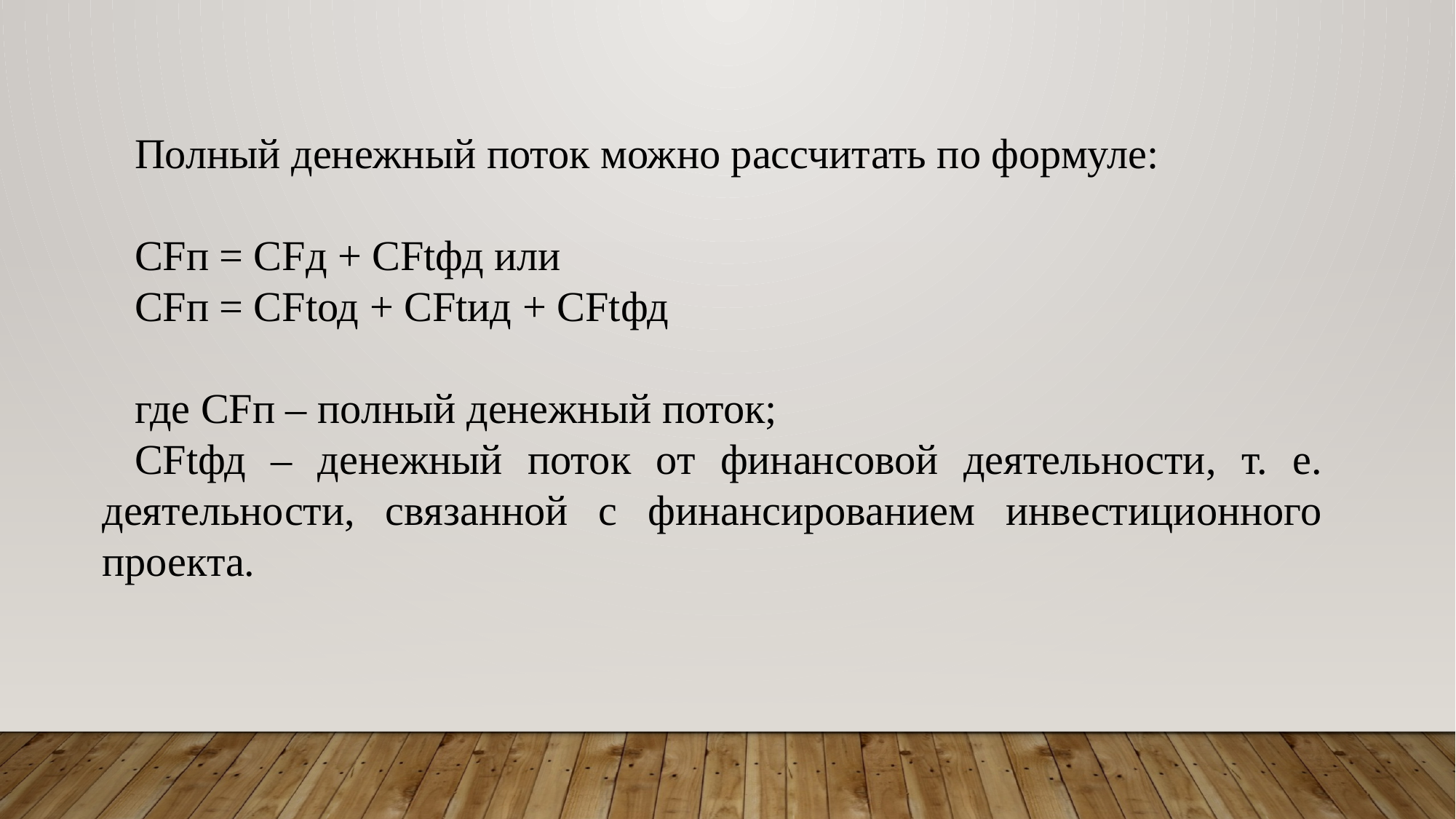

Полный денежный поток можно рассчитать по формуле:

CFп = CFд + CFtфд или
CFп = CFtод + CFtид + CFtфд

где CFп – полный денежный поток;
CFtфд – денежный поток от финансовой деятельности, т. е. деятельности, связанной с финансированием инвестиционного проекта.